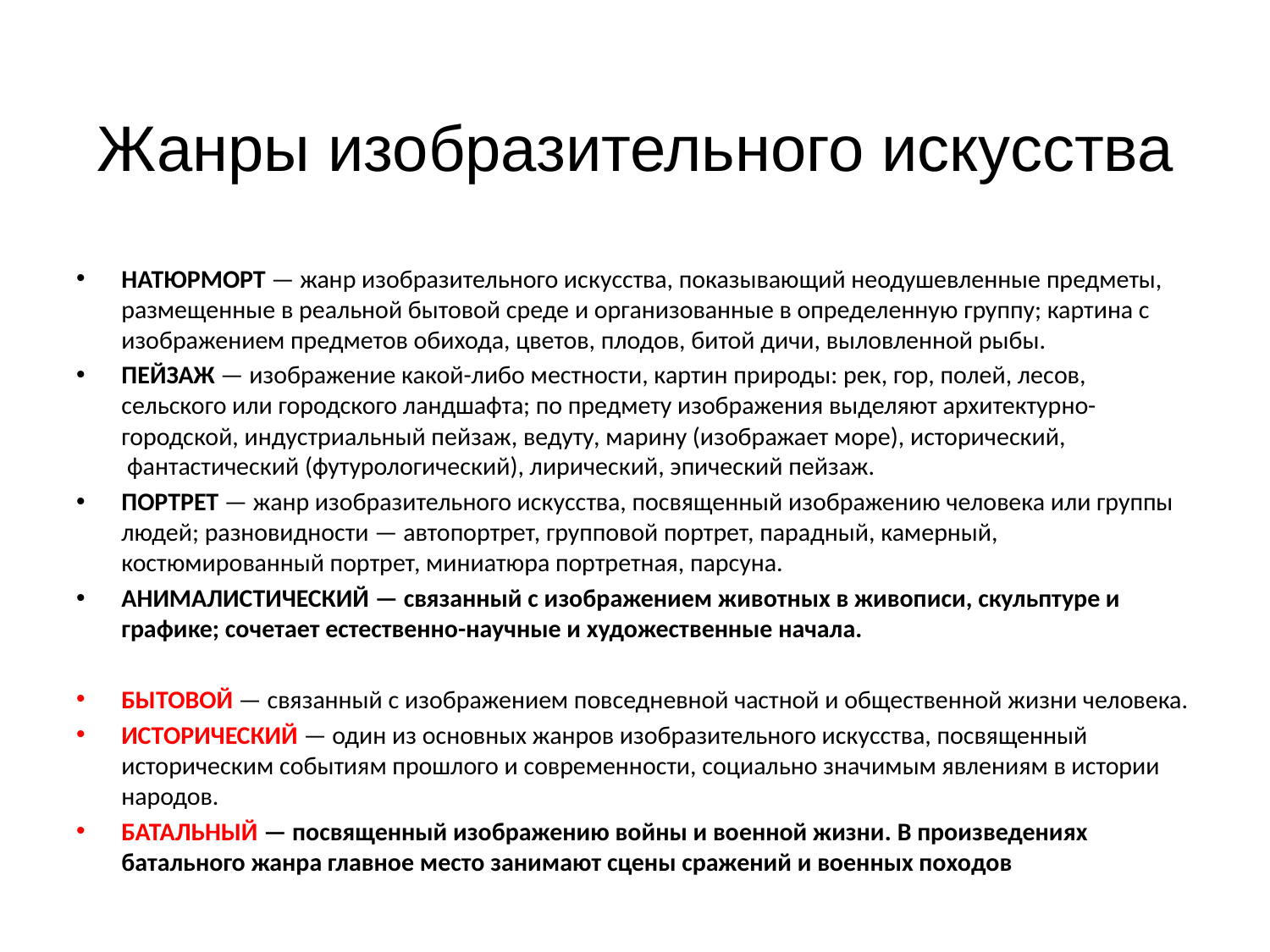

# Жанры изобразительного искусства
НАТЮРМОРТ — жанр изобразительного искусства, показывающий неодушевленные предметы, размещенные в реальной бытовой среде и организованные в определенную группу; картина с изображением предметов обихода, цветов, плодов, битой дичи, выловленной рыбы.
ПЕЙЗАЖ — изображение какой-либо местности, картин природы: рек, гор, полей, лесов, сельского или городского ландшафта; по предмету изображения выделяют архитектурно-городской, индустриальный пейзаж, ведуту, марину (изображает море), исторический,  фантастический (футурологический), лирический, эпический пейзаж.
ПОРТРЕТ — жанр изобразительного искусства, посвященный изображению человека или группы людей; разновидности — автопортрет, групповой портрет, парадный, камерный, костюмированный портрет, миниатюра портретная, парсуна.
АНИМАЛИСТИЧЕСКИЙ — связанный с изображением животных в живописи, скульптуре и графике; сочетает естественно-научные и художественные начала.

БЫТОВОЙ — связанный с изображением повседневной частной и общественной жизни человека.
ИСТОРИЧЕСКИЙ — один из основных жанров изобразительного искусства, посвященный историческим событиям прошлого и современности, социально значимым явлениям в истории народов.
БАТАЛЬНЫЙ — посвященный изображению войны и военной жизни. В произведениях батального жанра главное место занимают сцены сражений и военных походов